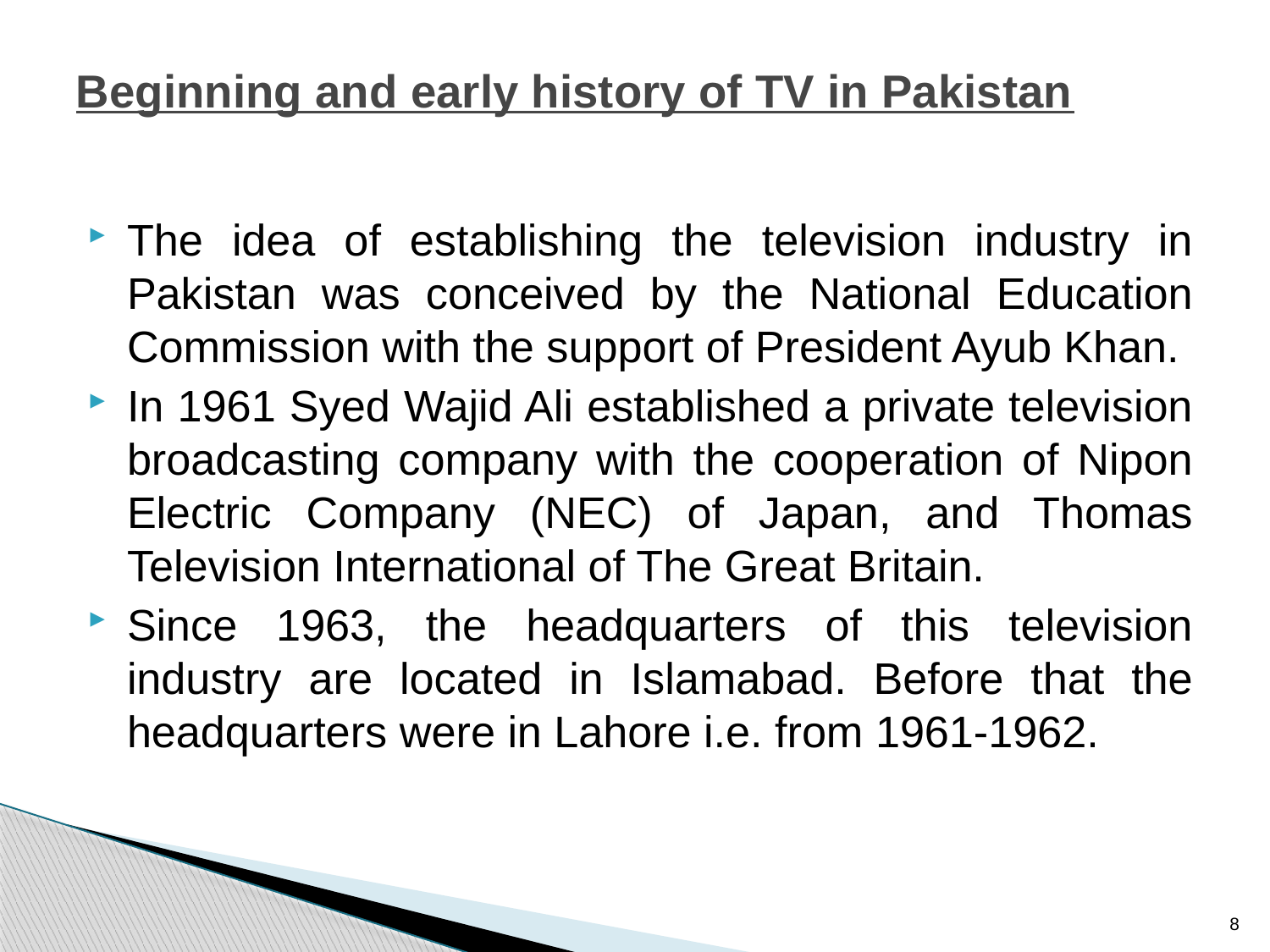

# Beginning and early history of TV in Pakistan
The idea of establishing the television industry in Pakistan was conceived by the National Education Commission with the support of President Ayub Khan.
In 1961 Syed Wajid Ali established a private television broadcasting company with the cooperation of Nipon Electric Company (NEC) of Japan, and Thomas Television International of The Great Britain.
Since 1963, the headquarters of this television industry are located in Islamabad. Before that the headquarters were in Lahore i.e. from 1961-1962.

8